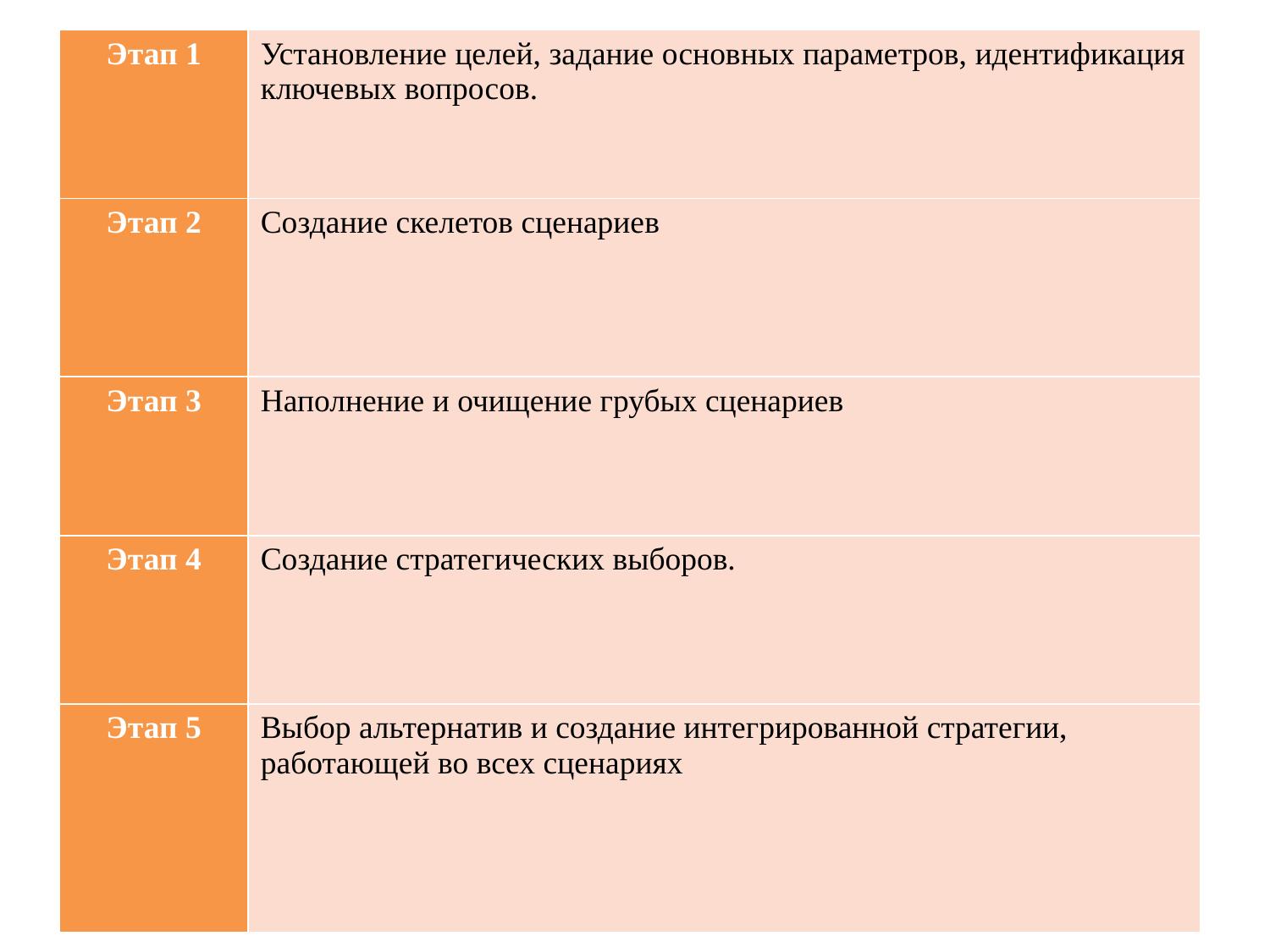

| Этап 1 | Установление целей, задание основных параметров, идентификация ключевых вопросов. |
| --- | --- |
| Этап 2 | Создание скелетов сценариев |
| --- | --- |
| Этап 3 | Наполнение и очищение грубых сценариев |
| --- | --- |
| Этап 4 | Создание стратегических выборов. |
| --- | --- |
| Этап 5 | Выбор альтернатив и создание интегрированной стратегии, работающей во всех сценариях |
| --- | --- |